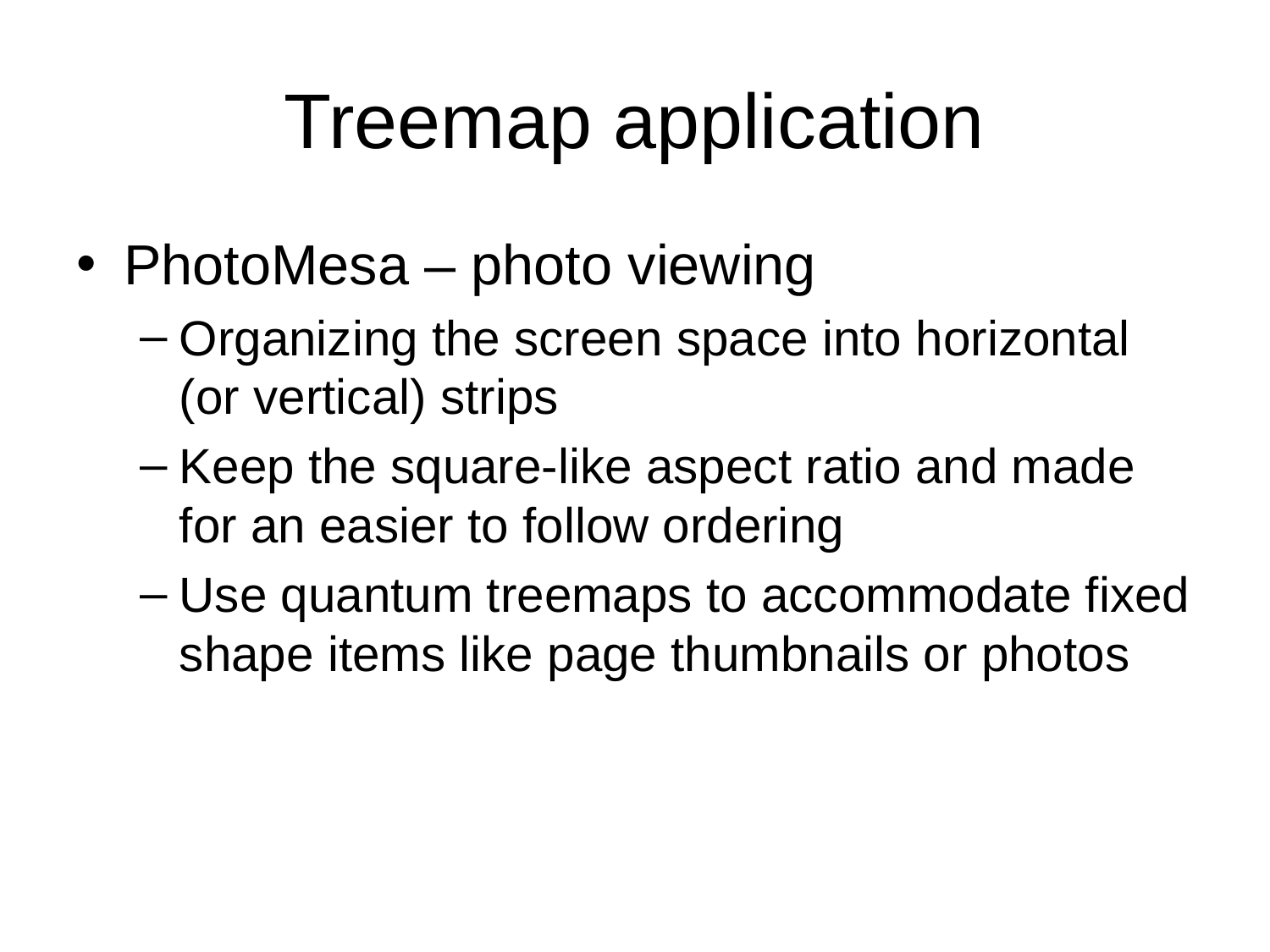

# Treemap application
PhotoMesa – photo viewing
Organizing the screen space into horizontal (or vertical) strips
Keep the square-like aspect ratio and made for an easier to follow ordering
Use quantum treemaps to accommodate fixed shape items like page thumbnails or photos